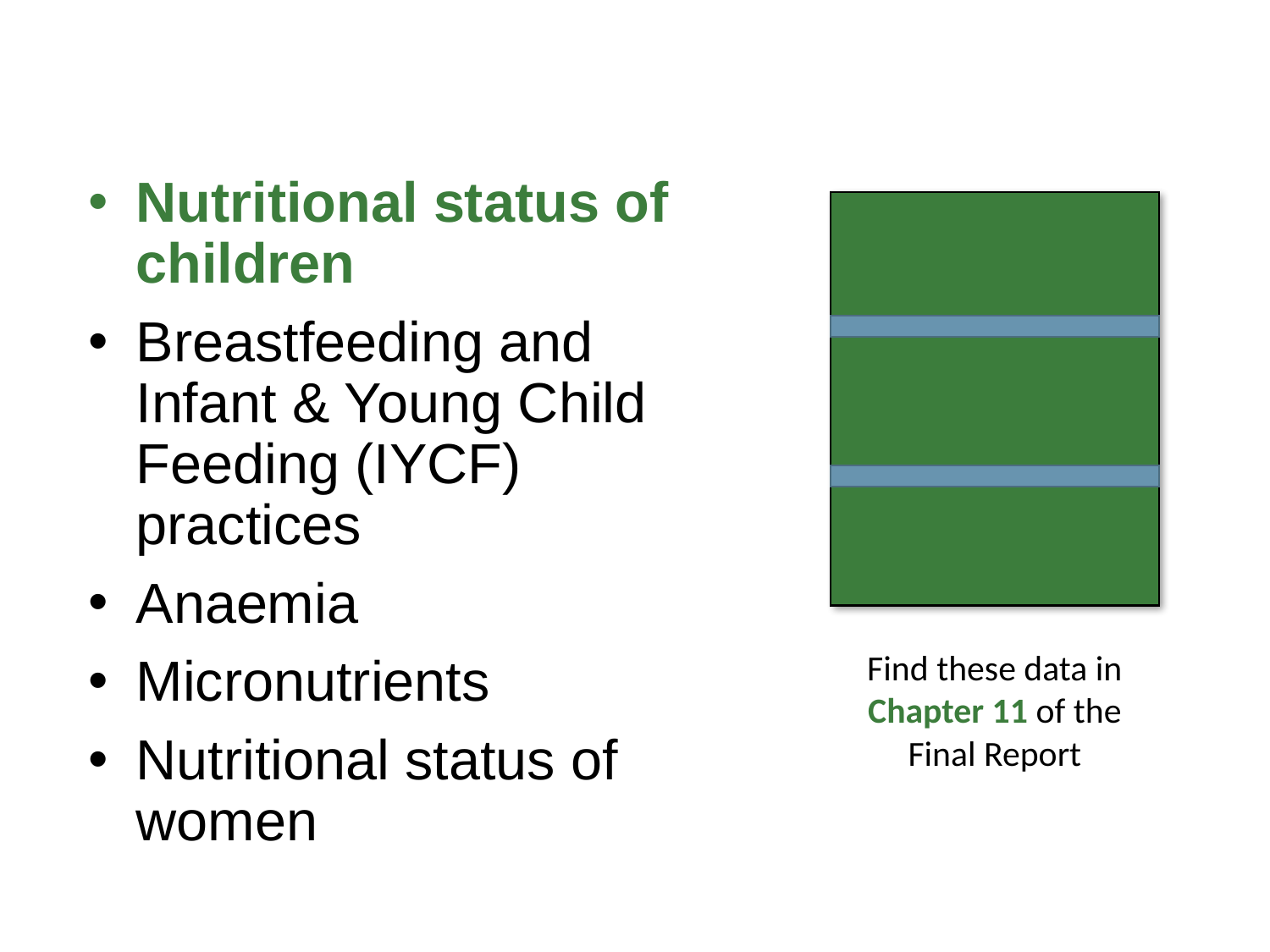

Nutritional status of children
Breastfeeding and Infant & Young Child Feeding (IYCF) practices
Anaemia
Micronutrients
Nutritional status of women

Find these data in Chapter 11 of the Final Report